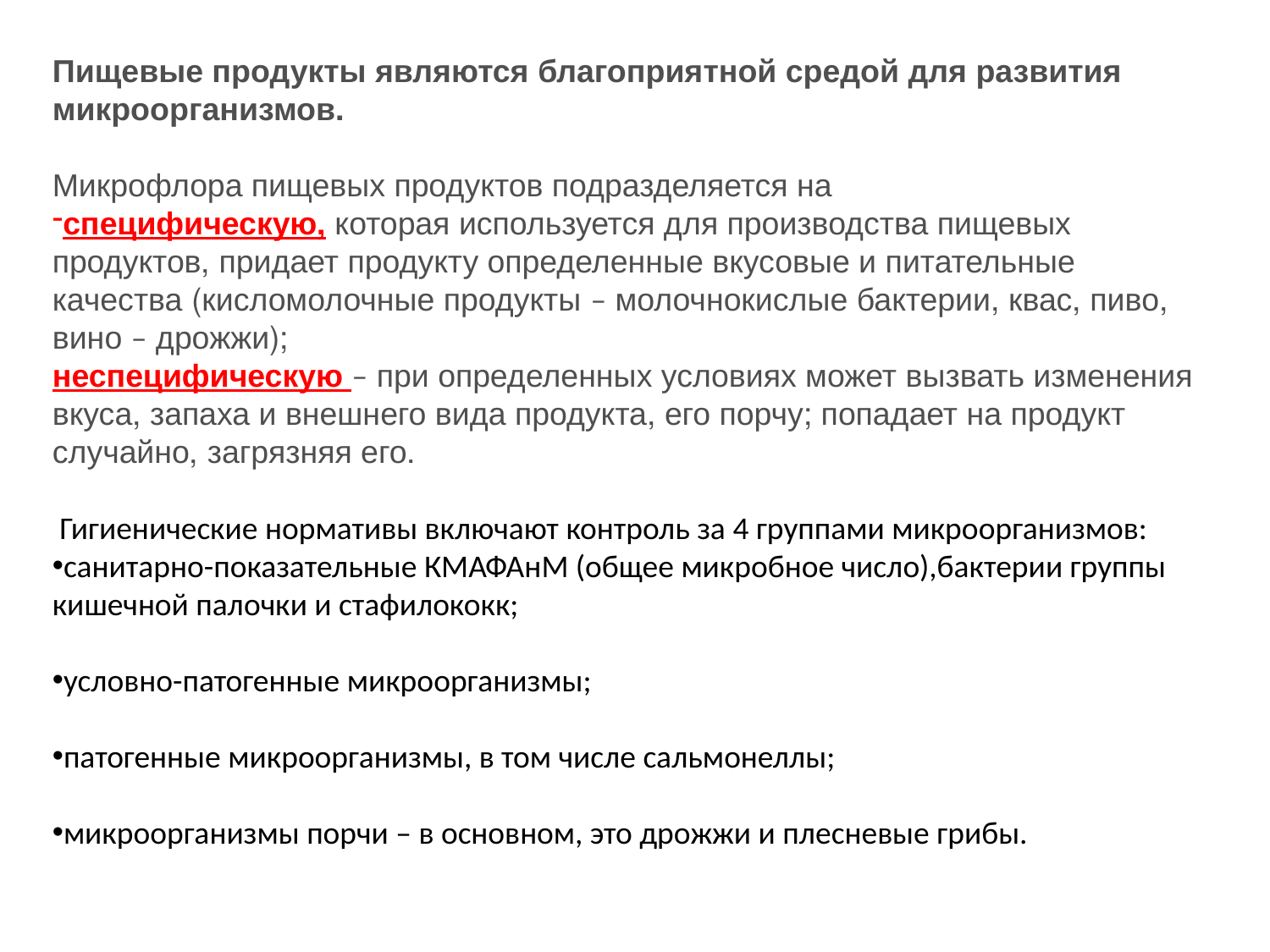

Пищевые продукты являются благоприятной средой для развития микроорганизмов.

Микрофлора пищевых продуктов подразделяется на
специфическую, которая используется для производства пищевых продуктов, придает продукту определенные вкусовые и питательные качества (кисломолочные продукты – молочнокислые бактерии, квас, пиво, вино – дрожжи);
неспецифическую – при определенных условиях может вызвать изменения вкуса, запаха и внешнего вида продукта, его порчу; попадает на продукт случайно, загрязняя его.

 Гигиенические нормативы включают контроль за 4 группами микроорганизмов:
санитарно-показательные КМАФАнМ (общее микробное число),бактерии группы кишечной палочки и стафилококк;

условно-патогенные микроорганизмы;

патогенные микроорганизмы, в том числе сальмонеллы;

микроорганизмы порчи – в основном, это дрожжи и плесневые грибы.